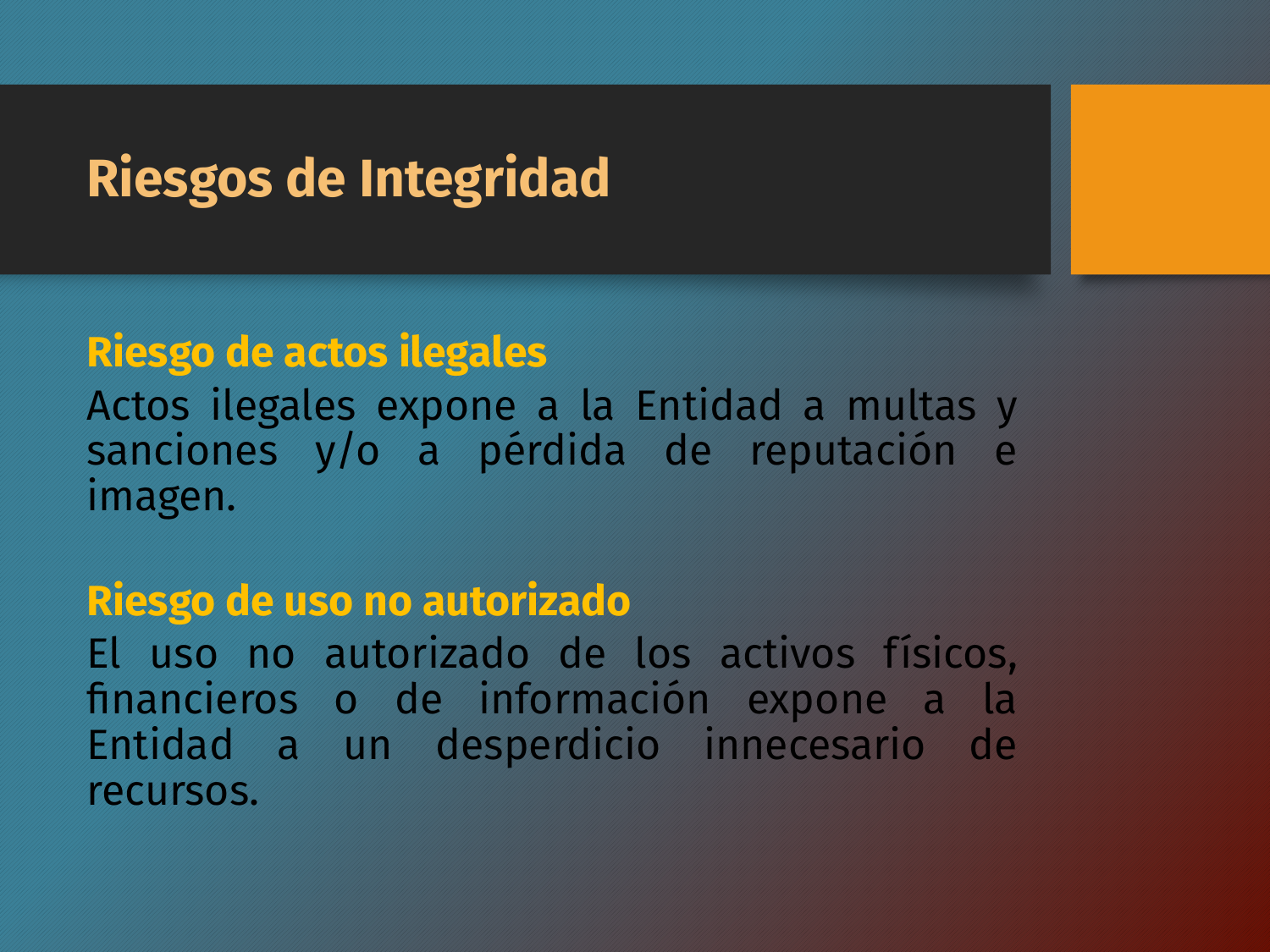

# Riesgos de Integridad
Riesgo de actos ilegales
Actos ilegales expone a la Entidad a multas y sanciones y/o a pérdida de reputación e imagen.

Riesgo de uso no autorizado
El uso no autorizado de los activos físicos, financieros o de información expone a la Entidad a un desperdicio innecesario de recursos.